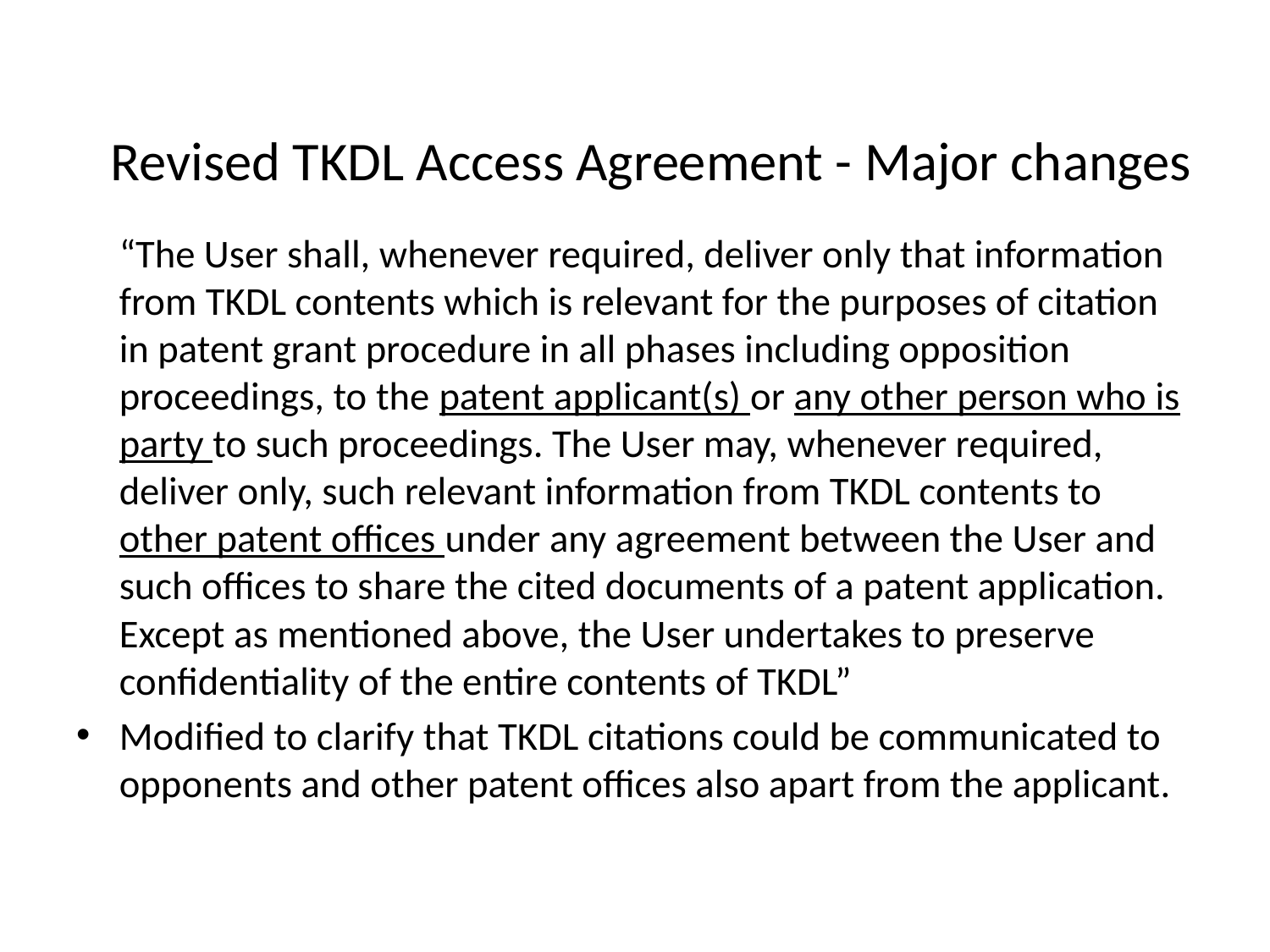

# Revised TKDL Access Agreement - Major changes
	“The User shall, whenever required, deliver only that information from TKDL contents which is relevant for the purposes of citation in patent grant procedure in all phases including opposition proceedings, to the patent applicant(s) or any other person who is party to such proceedings. The User may, whenever required, deliver only, such relevant information from TKDL contents to other patent offices under any agreement between the User and such offices to share the cited documents of a patent application. Except as mentioned above, the User undertakes to preserve confidentiality of the entire contents of TKDL”
Modified to clarify that TKDL citations could be communicated to opponents and other patent offices also apart from the applicant.